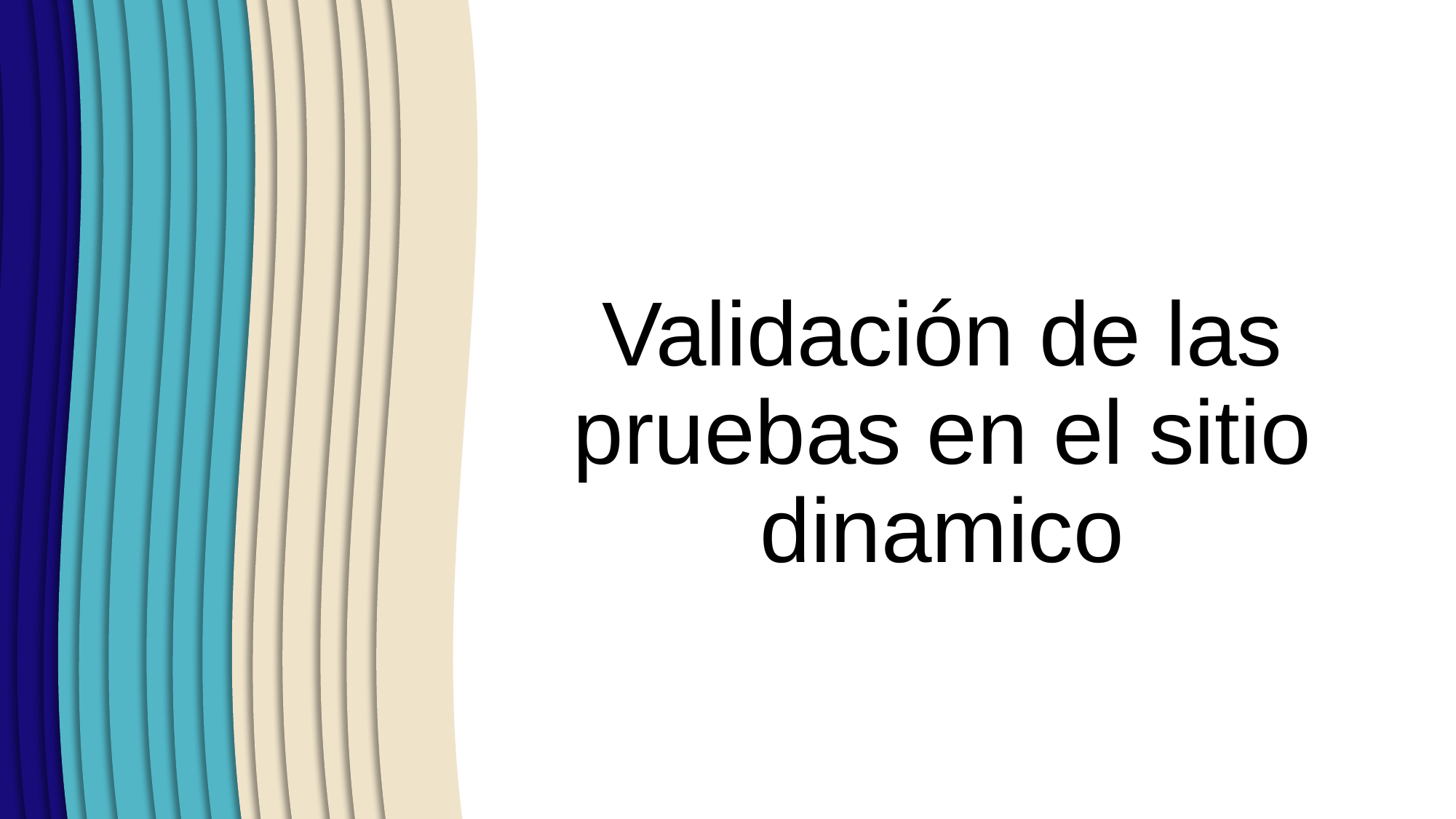

# Validación de las pruebas en el sitio dinamico